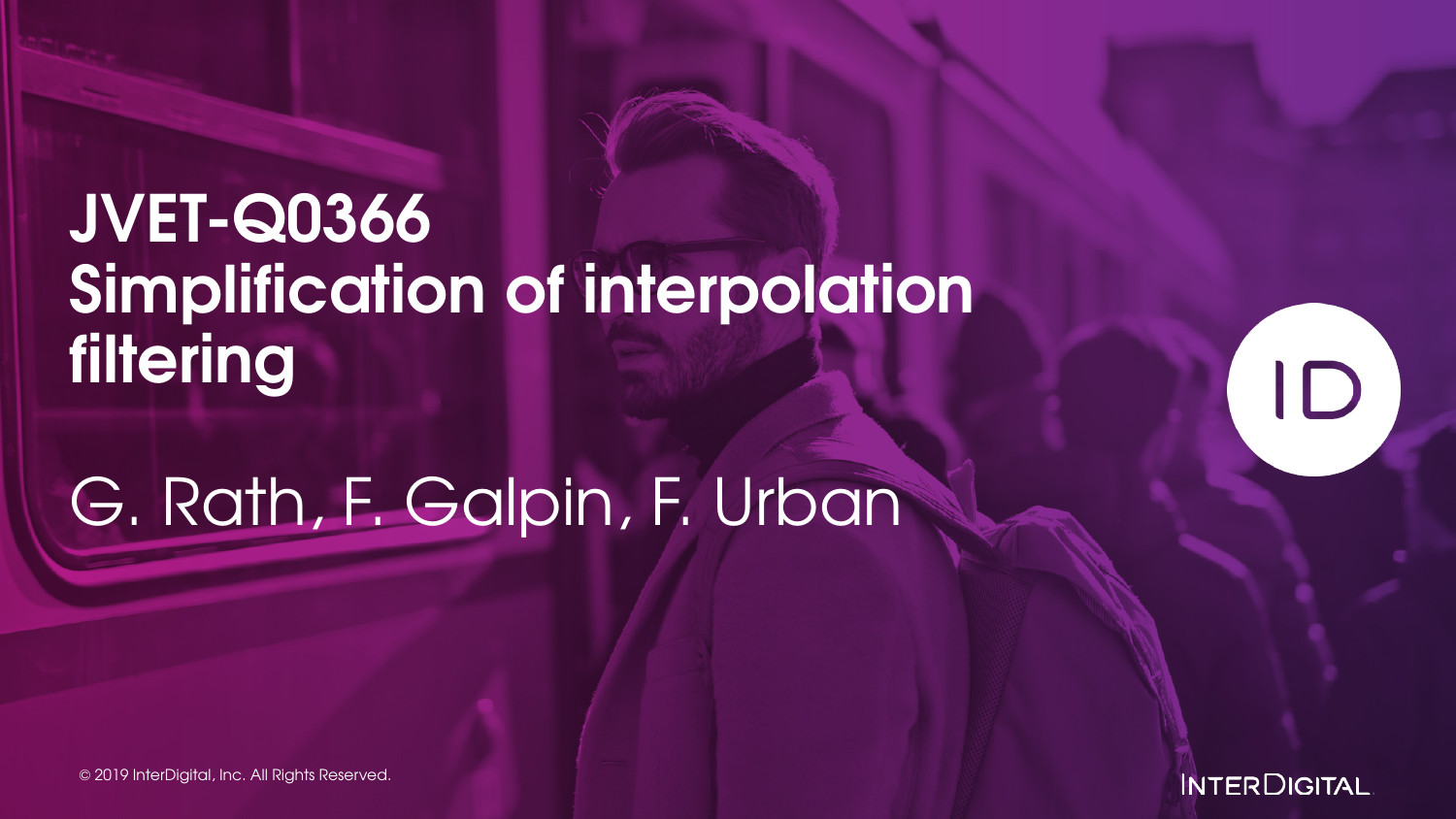

JVET-Q0366
Simplification of interpolation filtering

G. Rath, F. Galpin, F. Urban